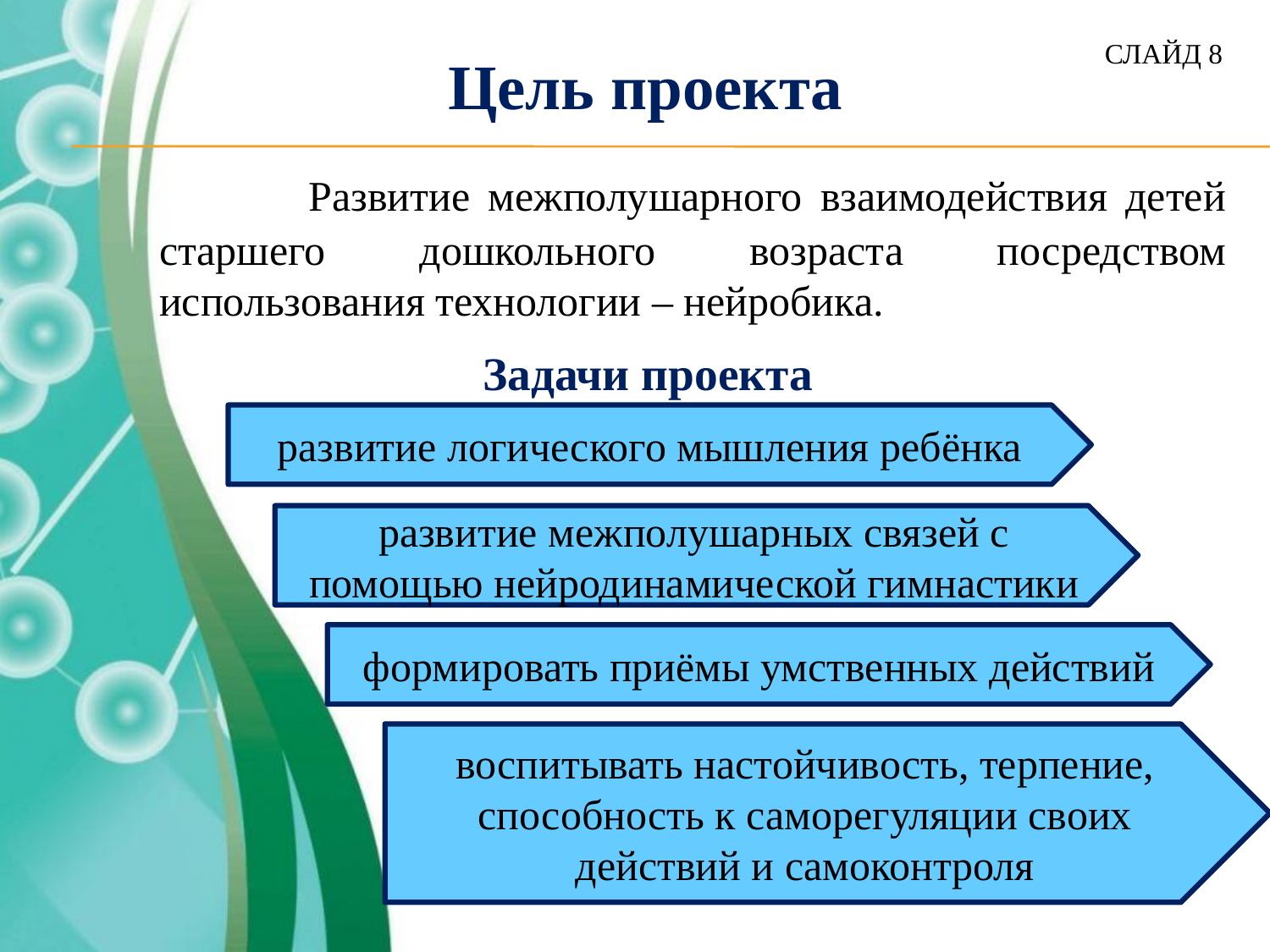

# Цель проекта
СЛАЙД 8
   		Развитие межполушарного взаимодействия детей старшего дошкольного возраста посредством использования технологии – нейробика.

Задачи проекта
развитие логического мышления ребёнка
развитие межполушарных связей с помощью нейродинамической гимнастики
формировать приёмы умственных действий
воспитывать настойчивость, терпение, способность к саморегуляции своих действий и самоконтроля